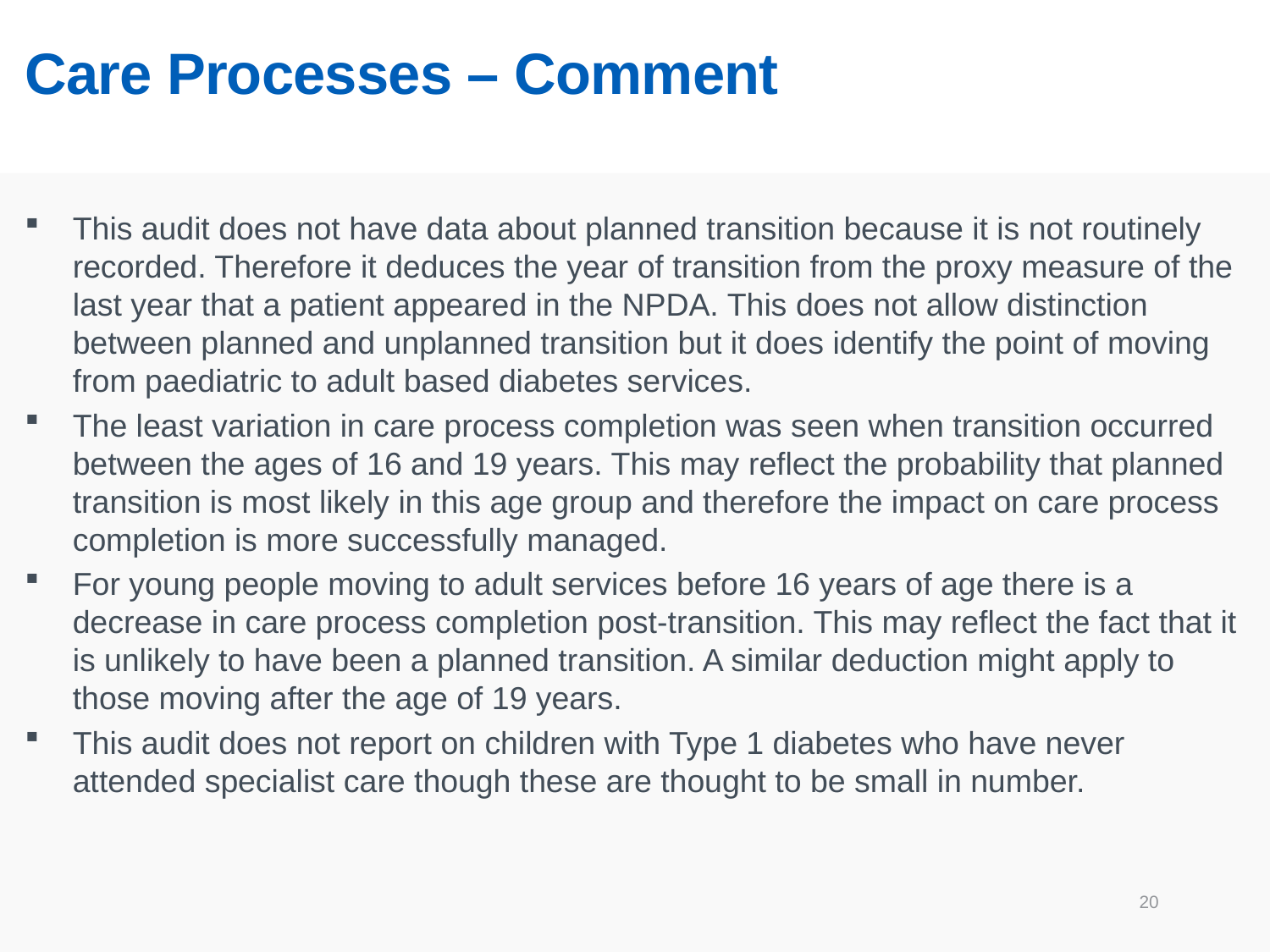

# Care Processes – Comment

This audit does not have data about planned transition because it is not routinely recorded. Therefore it deduces the year of transition from the proxy measure of the last year that a patient appeared in the NPDA. This does not allow distinction between planned and unplanned transition but it does identify the point of moving from paediatric to adult based diabetes services.
The least variation in care process completion was seen when transition occurred between the ages of 16 and 19 years. This may reflect the probability that planned transition is most likely in this age group and therefore the impact on care process completion is more successfully managed.
For young people moving to adult services before 16 years of age there is a decrease in care process completion post-transition. This may reflect the fact that it is unlikely to have been a planned transition. A similar deduction might apply to those moving after the age of 19 years.
This audit does not report on children with Type 1 diabetes who have never attended specialist care though these are thought to be small in number.
20